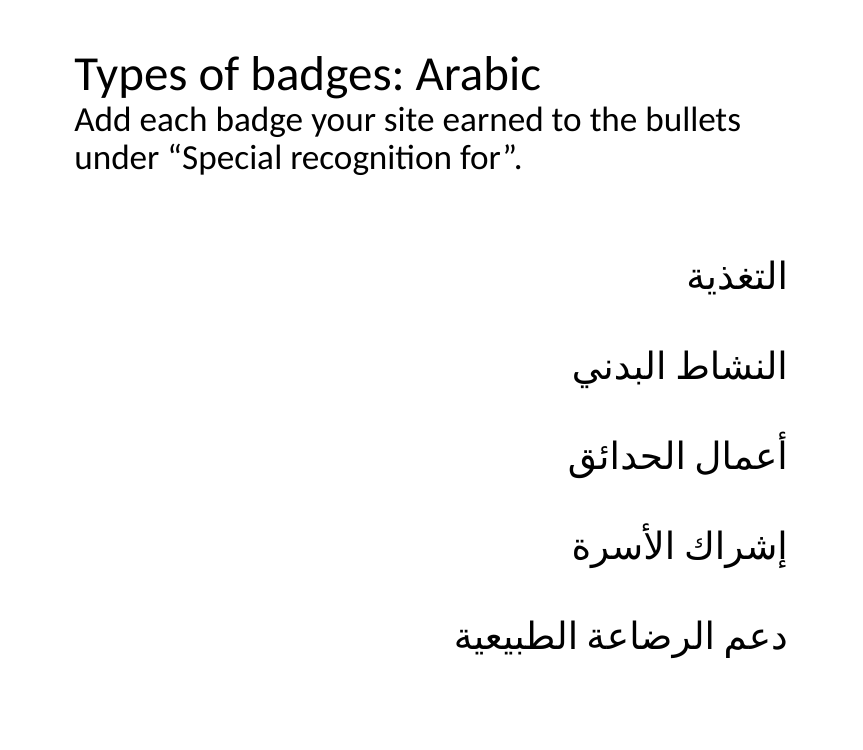

# Types of badges: Arabic Add each badge your site earned to the bullets under “Special recognition for”.
التغذية
النشاط البدني
أعمال الحدائق
إشراك الأسرة
دعم الرضاعة الطبيعية